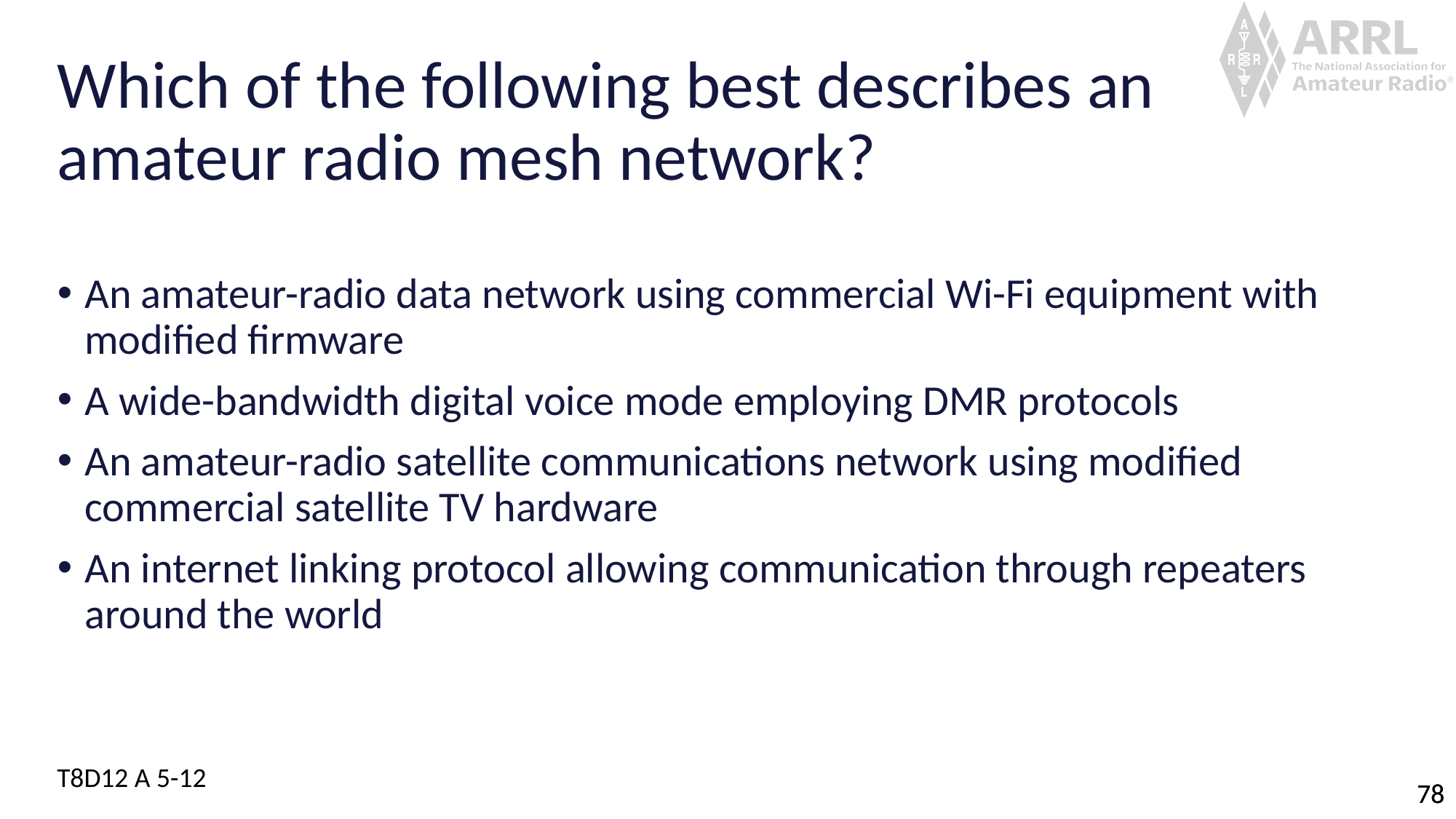

# Which of the following best describes an amateur radio mesh network?
An amateur-radio data network using commercial Wi-Fi equipment with modified firmware
A wide-bandwidth digital voice mode employing DMR protocols
An amateur-radio satellite communications network using modified commercial satellite TV hardware
An internet linking protocol allowing communication through repeaters around the world
T8D12 A 5-12